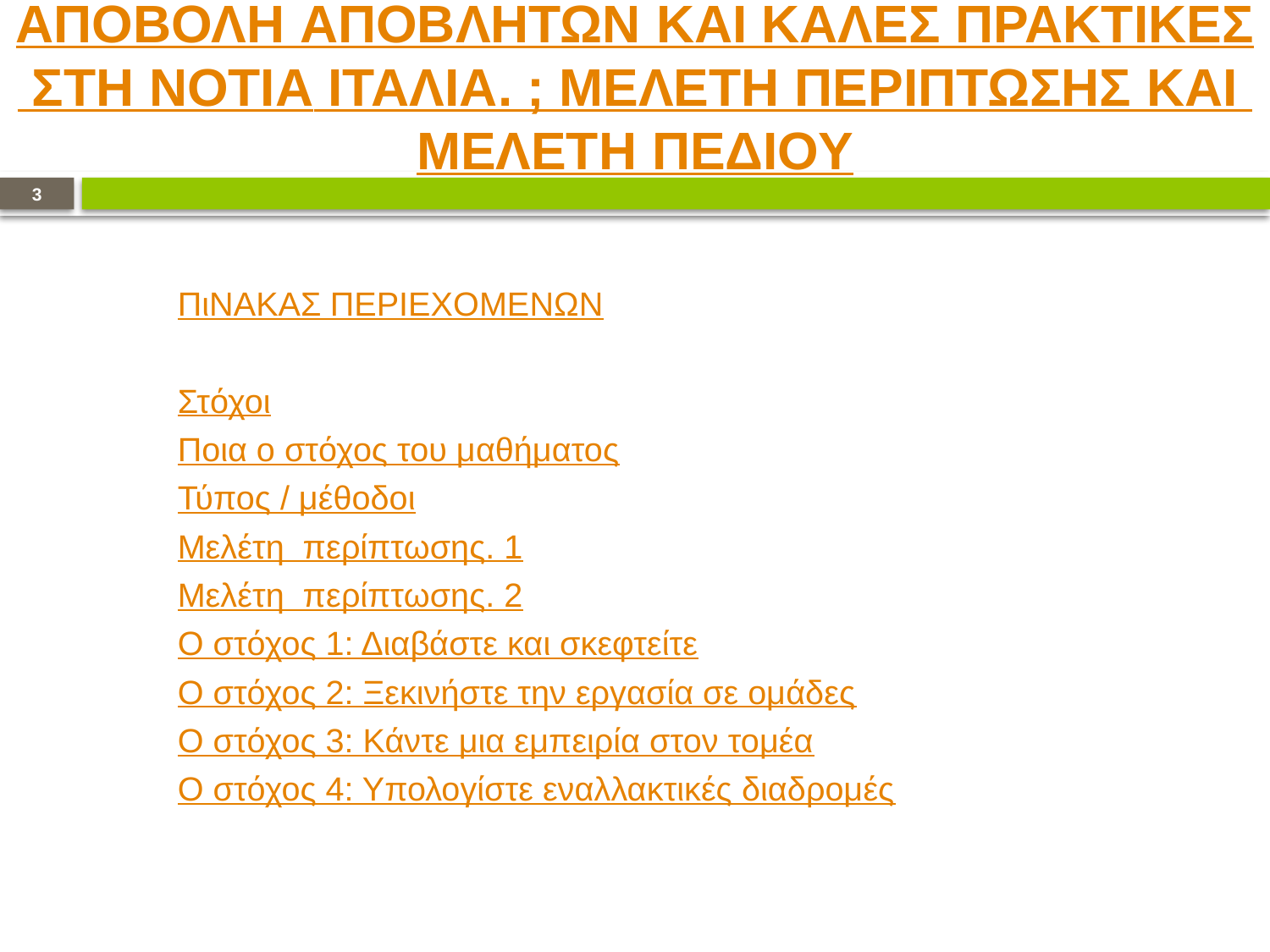

# αποβολη αποβλητων και καλεσ πρακτικεσ στη νοτια Ιταλια. ; Μελετη Περιπτωσησ και Μελετη πεδιου
3
ΠιΝΑΚΑΣ ΠΕΡΙΕΧΟΜΕΝΩΝ

Στόχοι
Ποια ο στόχος του μαθήματος
Τύπος / μέθοδοι
Μελέτη  περίπτωσης. 1
Μελέτη  περίπτωσης. 2
Ο στόχος 1: Διαβάστε και σκεφτείτε
Ο στόχος 2: Ξεκινήστε την εργασία σε ομάδες
Ο στόχος 3: Κάντε μια εμπειρία στον τομέα
Ο στόχος 4: Υπολογίστε εναλλακτικές διαδρομές